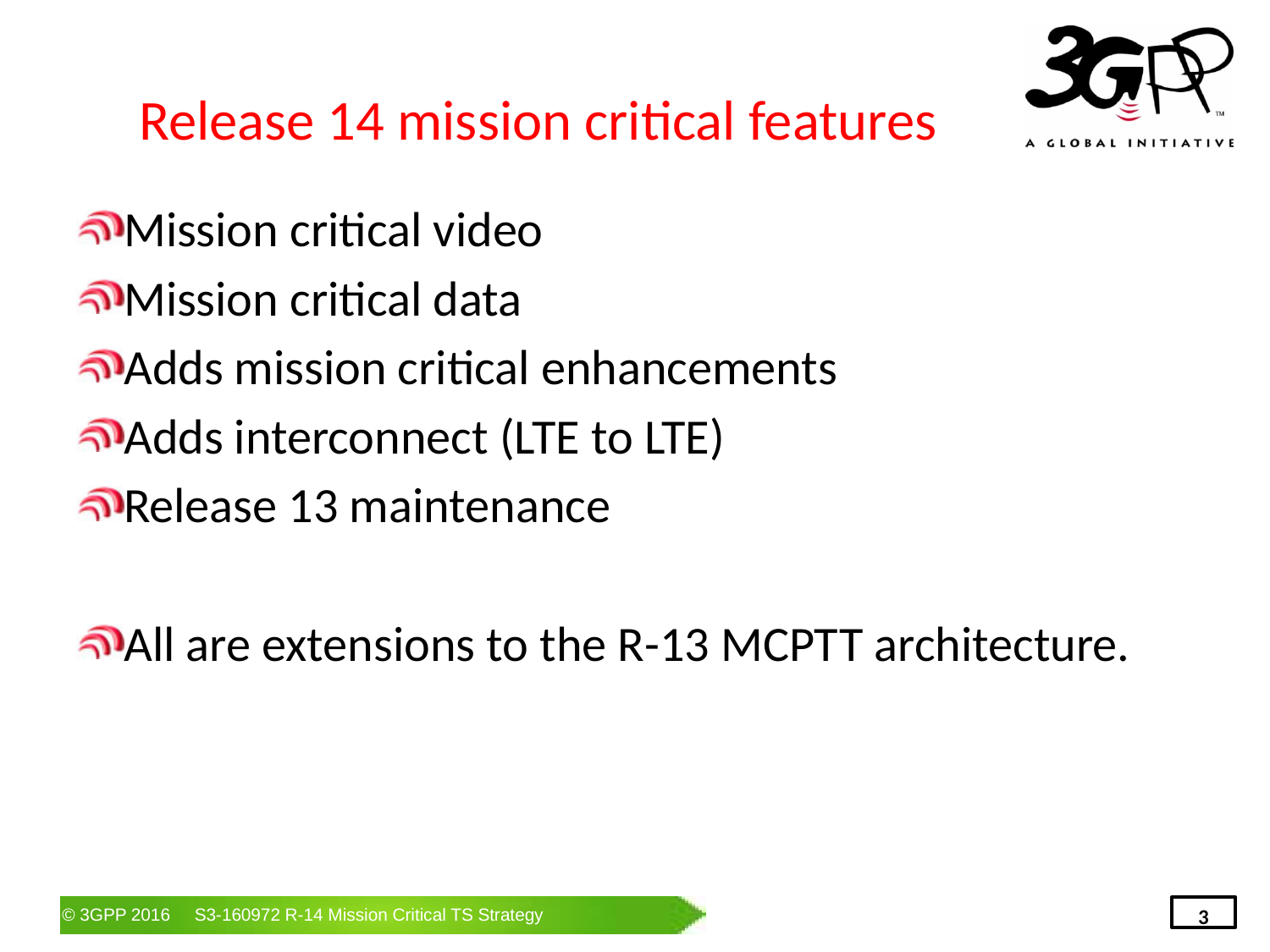

# Release 14 mission critical features
Mission critical video
Mission critical data
Adds mission critical enhancements
Adds interconnect (LTE to LTE)
Release 13 maintenance

All are extensions to the R-13 MCPTT architecture.